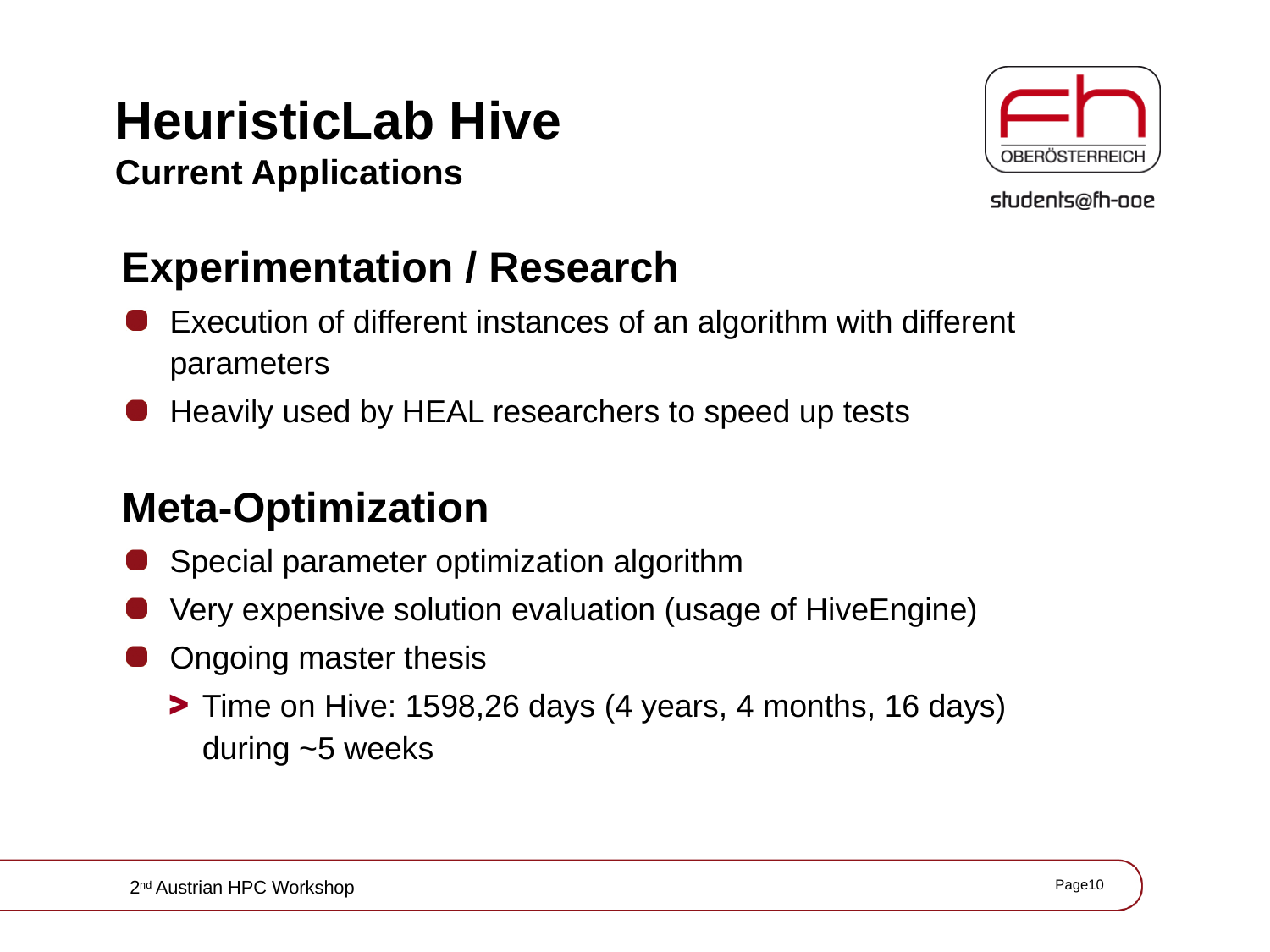

# HeuristicLab Hive Current Applications
Experimentation / Research
Execution of different instances of an algorithm with different parameters
Heavily used by HEAL researchers to speed up tests

Meta-Optimization
Special parameter optimization algorithm
Very expensive solution evaluation (usage of HiveEngine)
Ongoing master thesis
Time on Hive: 1598,26 days (4 years, 4 months, 16 days)
during ~5 weeks

Page10